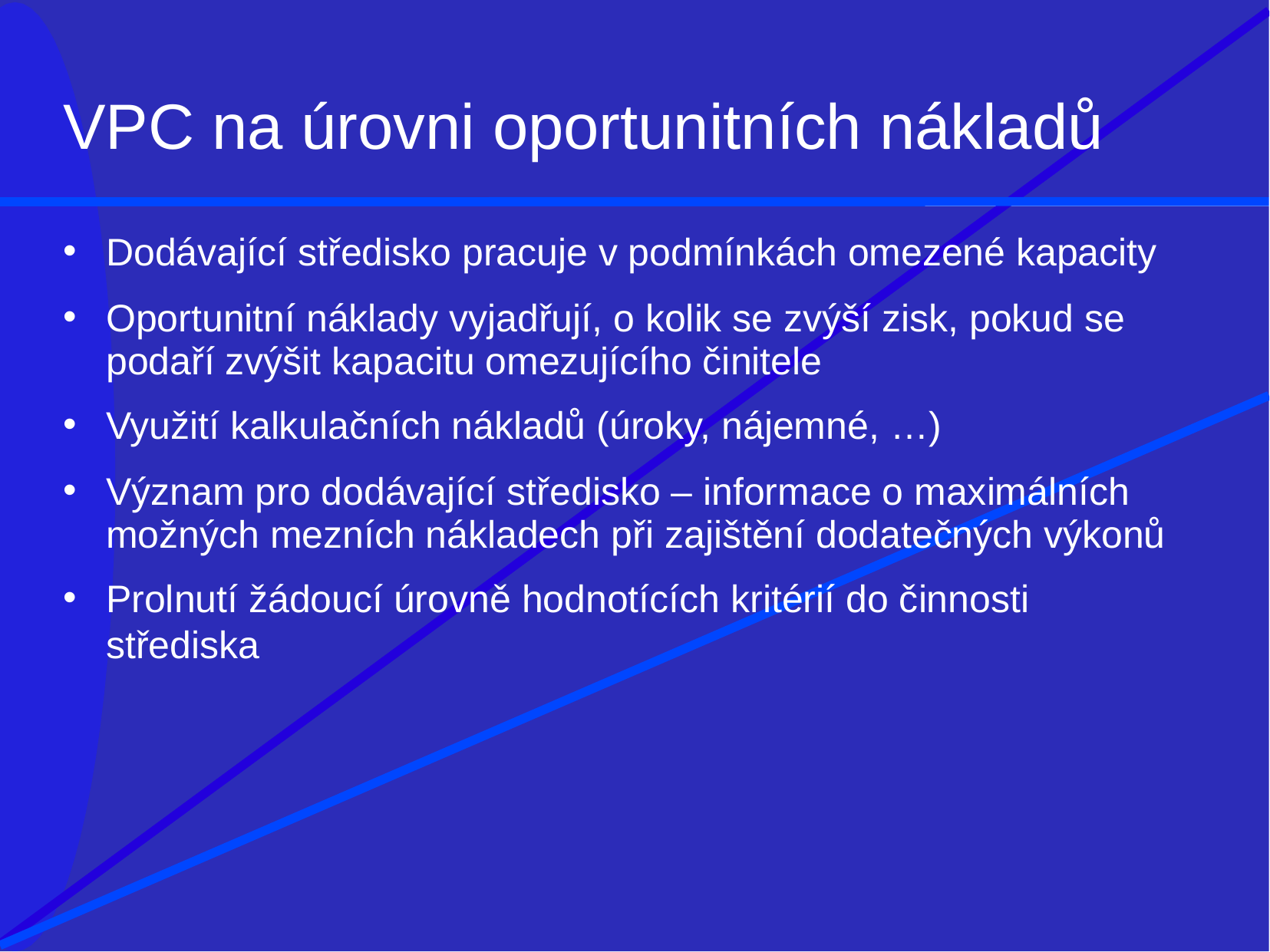

# VPC na úrovni oportunitních nákladů
Dodávající středisko pracuje v podmínkách omezené kapacity
Oportunitní náklady vyjadřují, o kolik se zvýší zisk, pokud se podaří zvýšit kapacitu omezujícího činitele
Využití kalkulačních nákladů (úroky, nájemné, …)
Význam pro dodávající středisko – informace o maximálních možných mezních nákladech při zajištění dodatečných výkonů
Prolnutí žádoucí úrovně hodnotících kritérií do činnosti střediska